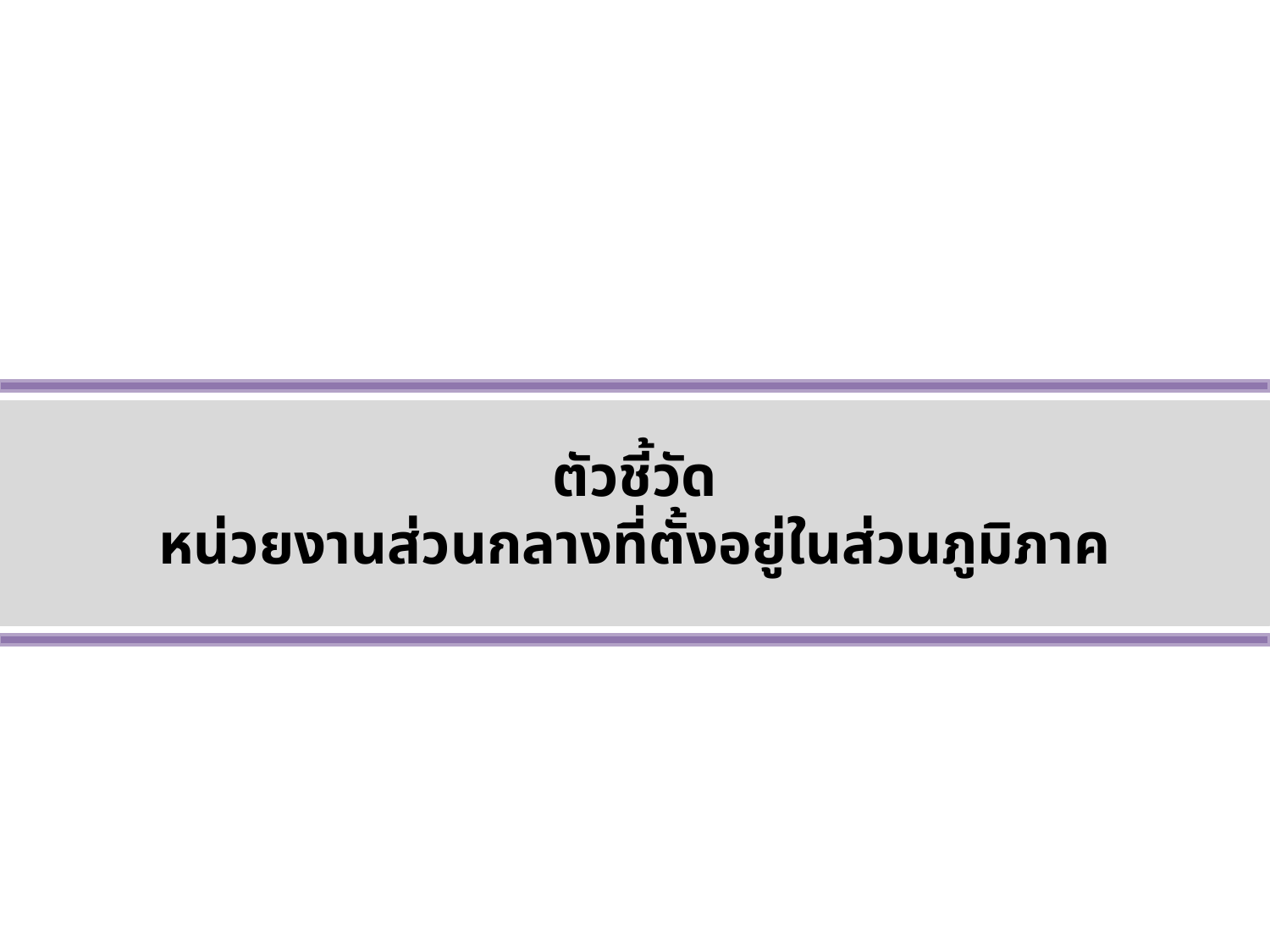

# ตัวชี้วัด หน่วยงานส่วนกลางที่ตั้งอยู่ในส่วนภูมิภาค